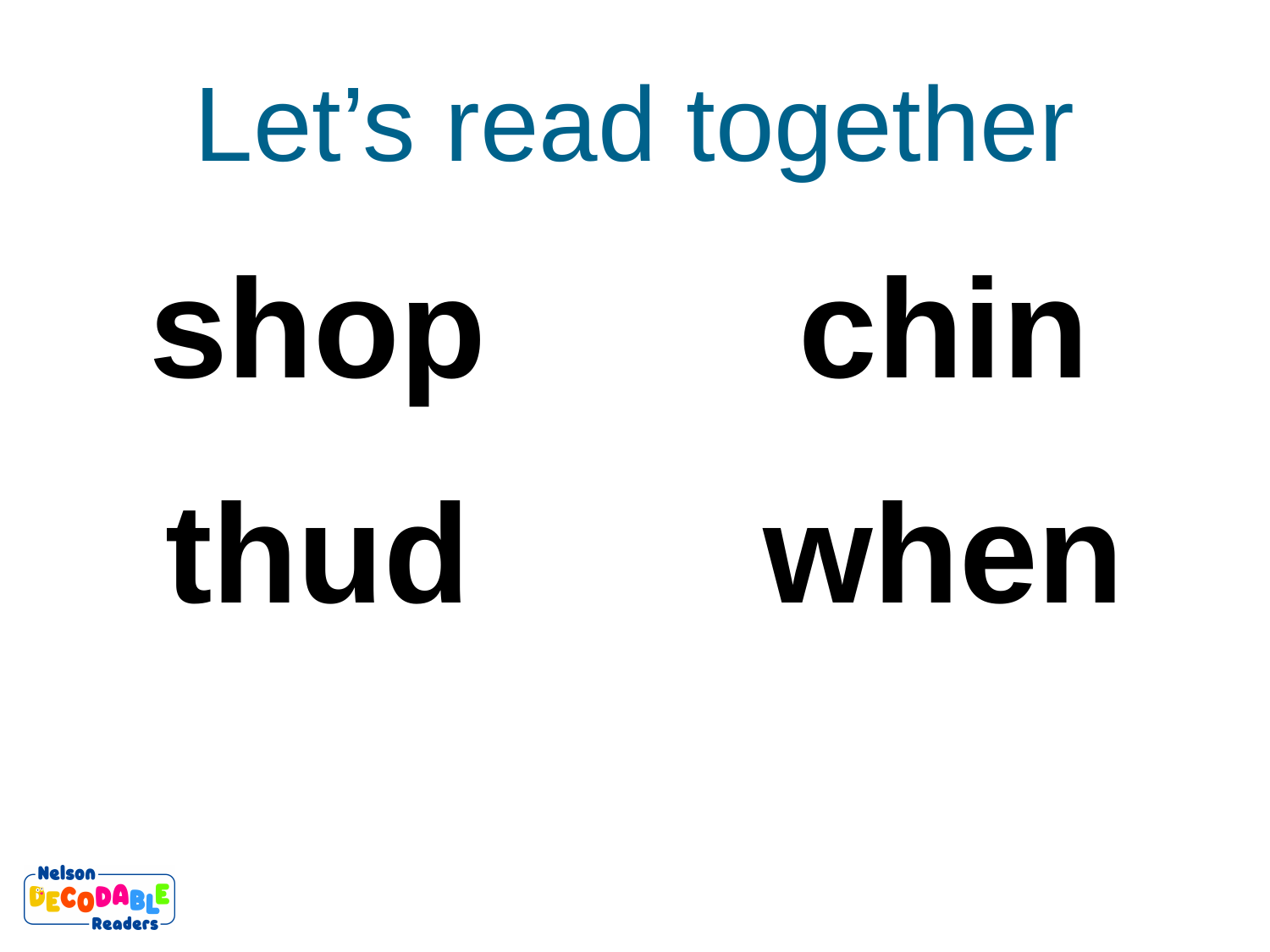

Let’s read together
shop
chin
thud
when